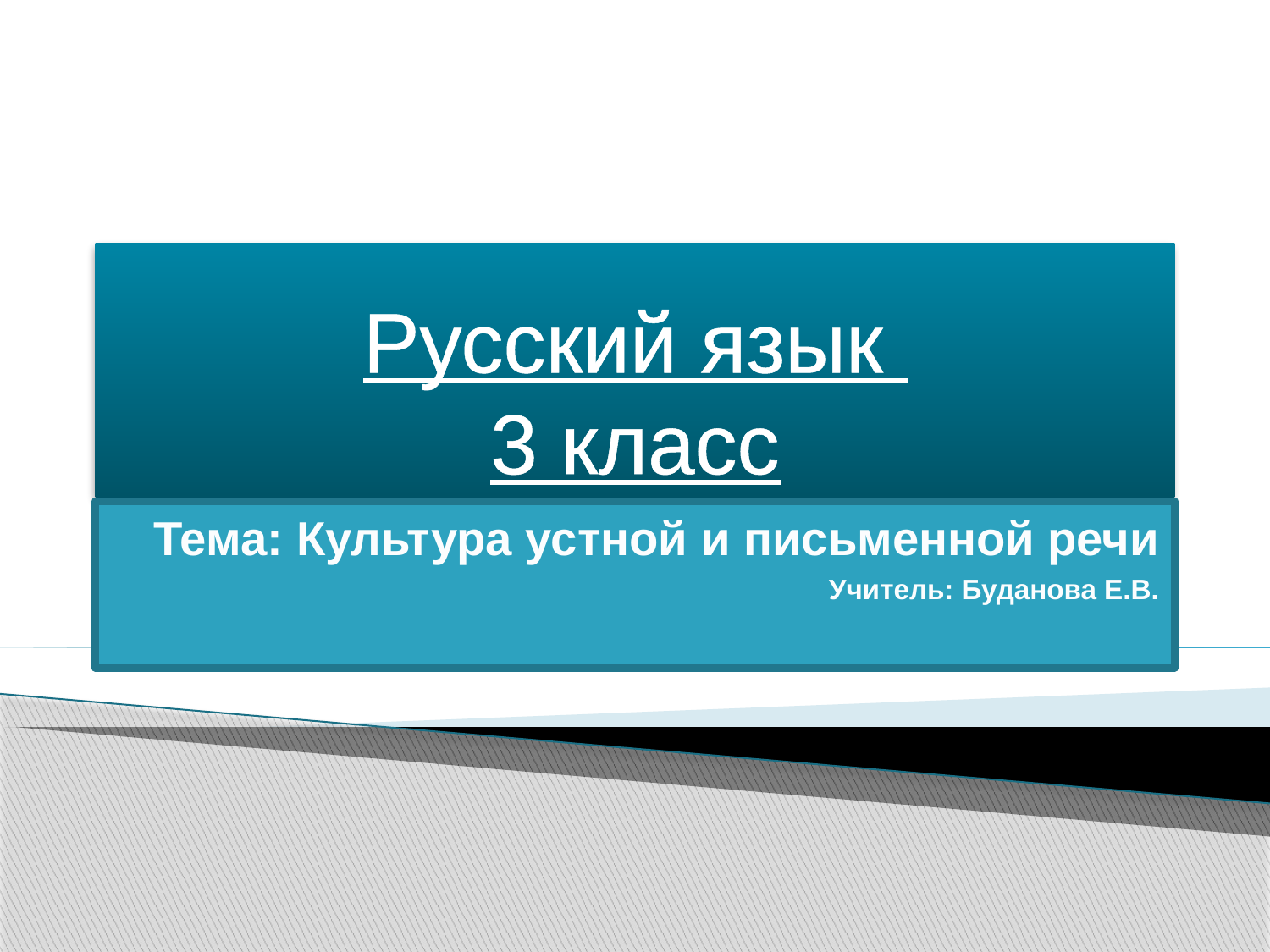

# Русский язык 3 класс
Тема: Культура устной и письменной речи
Учитель: Буданова Е.В.